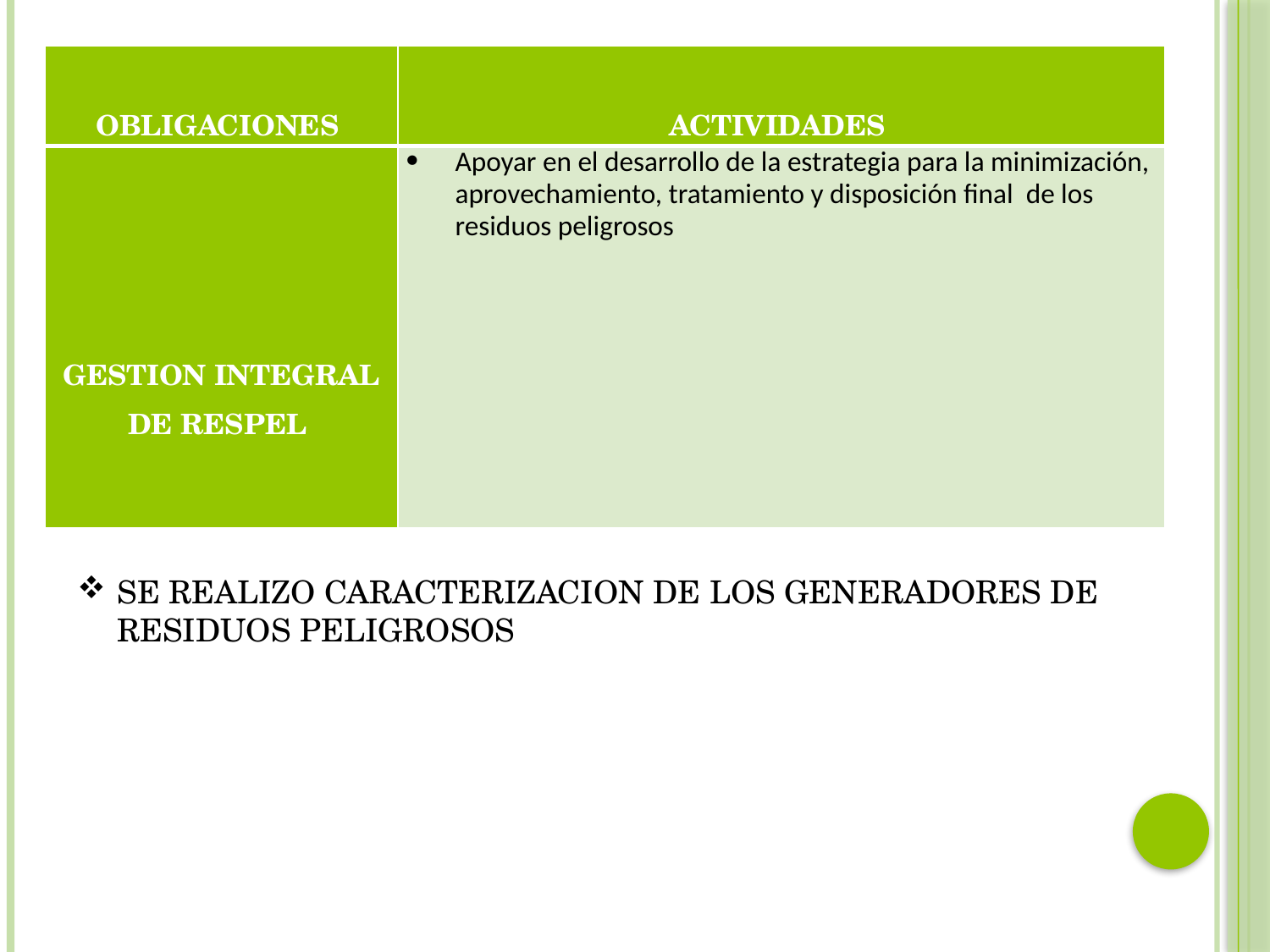

| OBLIGACIONES | ACTIVIDADES |
| --- | --- |
| GESTION INTEGRAL DE RESPEL | Apoyar en el desarrollo de la estrategia para la minimización, aprovechamiento, tratamiento y disposición final de los residuos peligrosos |
SE REALIZO CARACTERIZACION DE LOS GENERADORES DE RESIDUOS PELIGROSOS